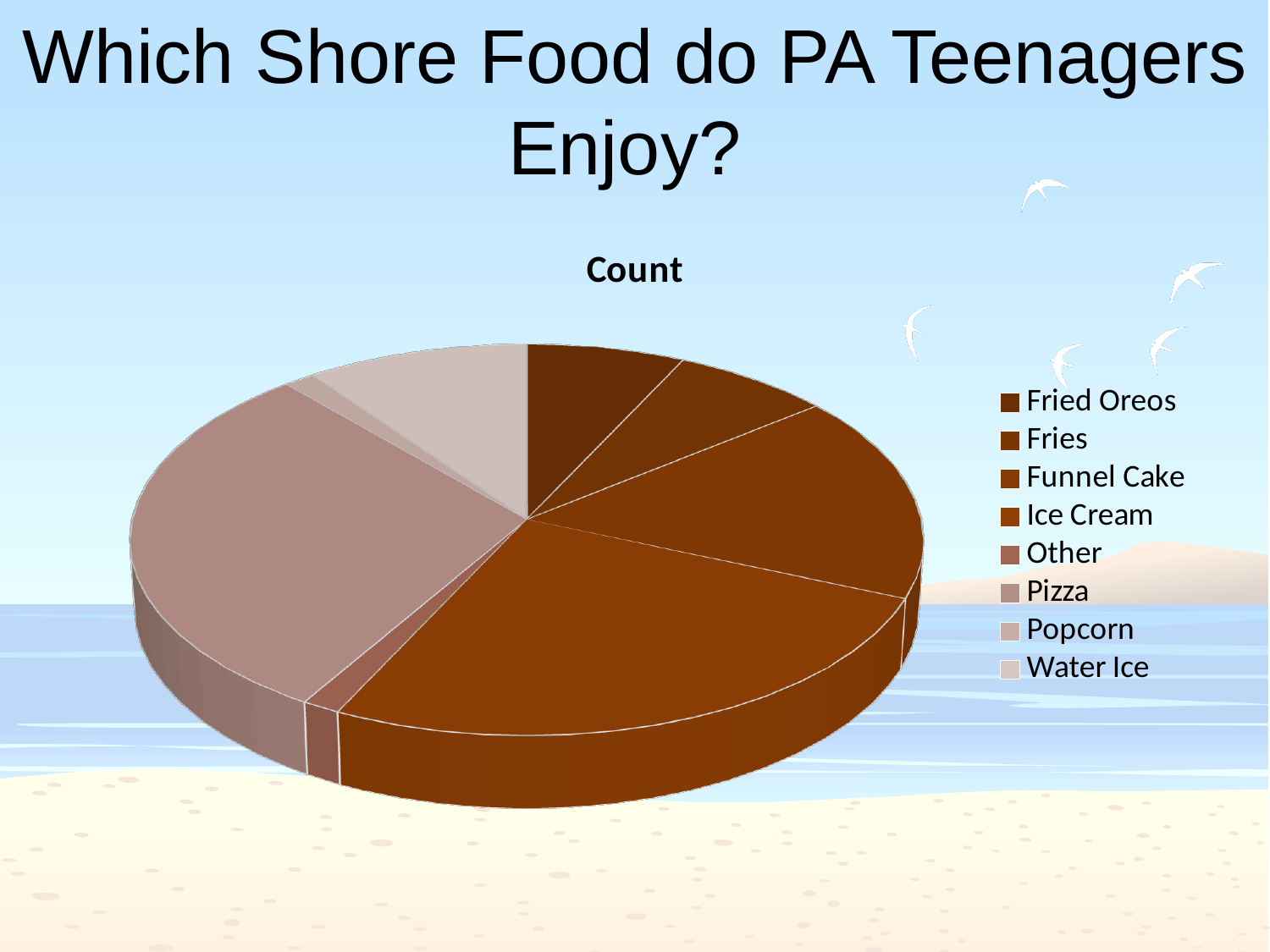

# Which Shore Food do PA Teenagers Enjoy?

[unsupported chart]